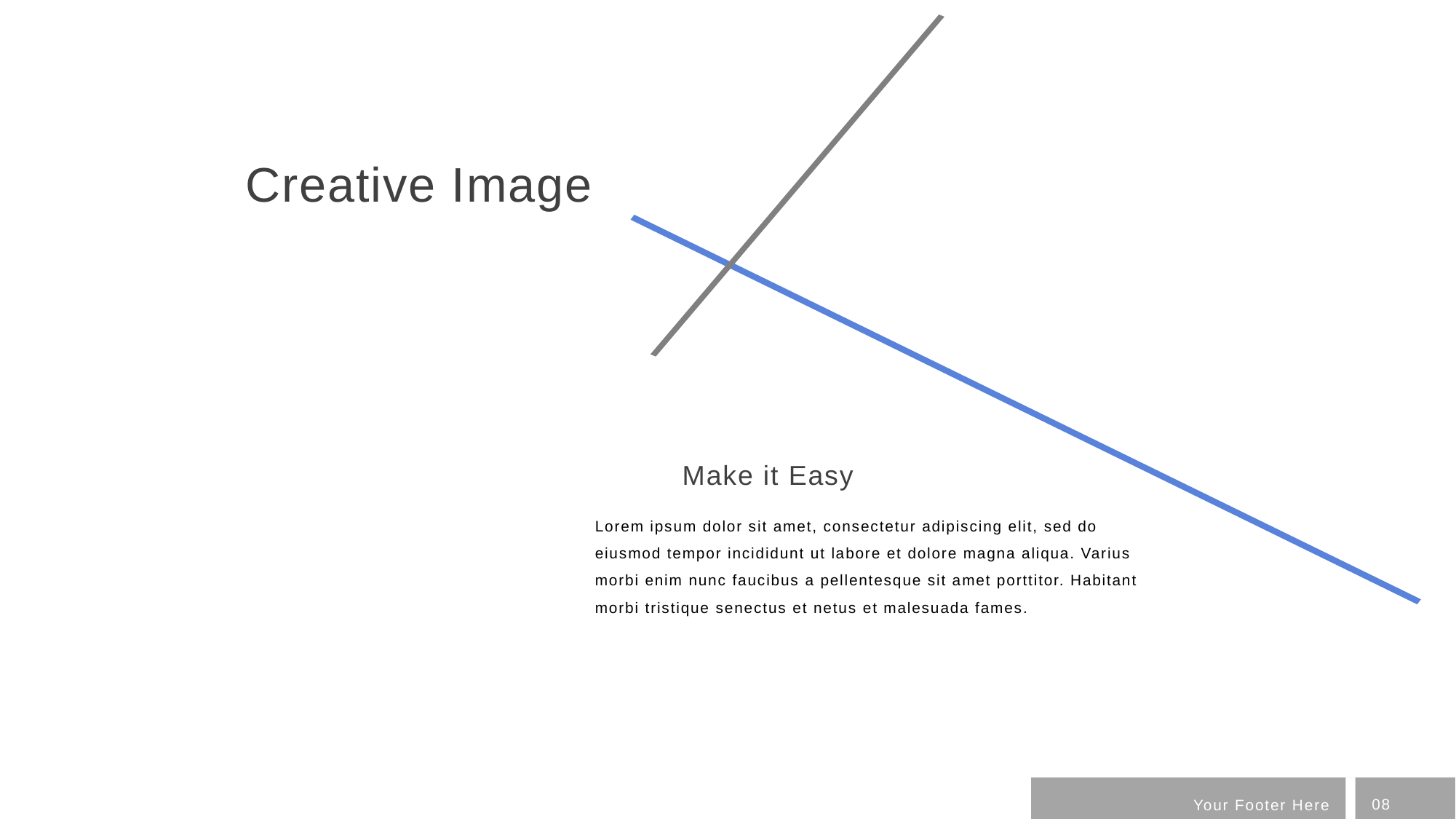

Creative Image
Make it Easy

Lorem ipsum dolor sit amet, consectetur adipiscing elit, sed do eiusmod tempor incididunt ut labore et dolore magna aliqua. Varius morbi enim nunc faucibus a pellentesque sit amet porttitor. Habitant morbi tristique senectus et netus et malesuada fames.

08
Your Footer Here